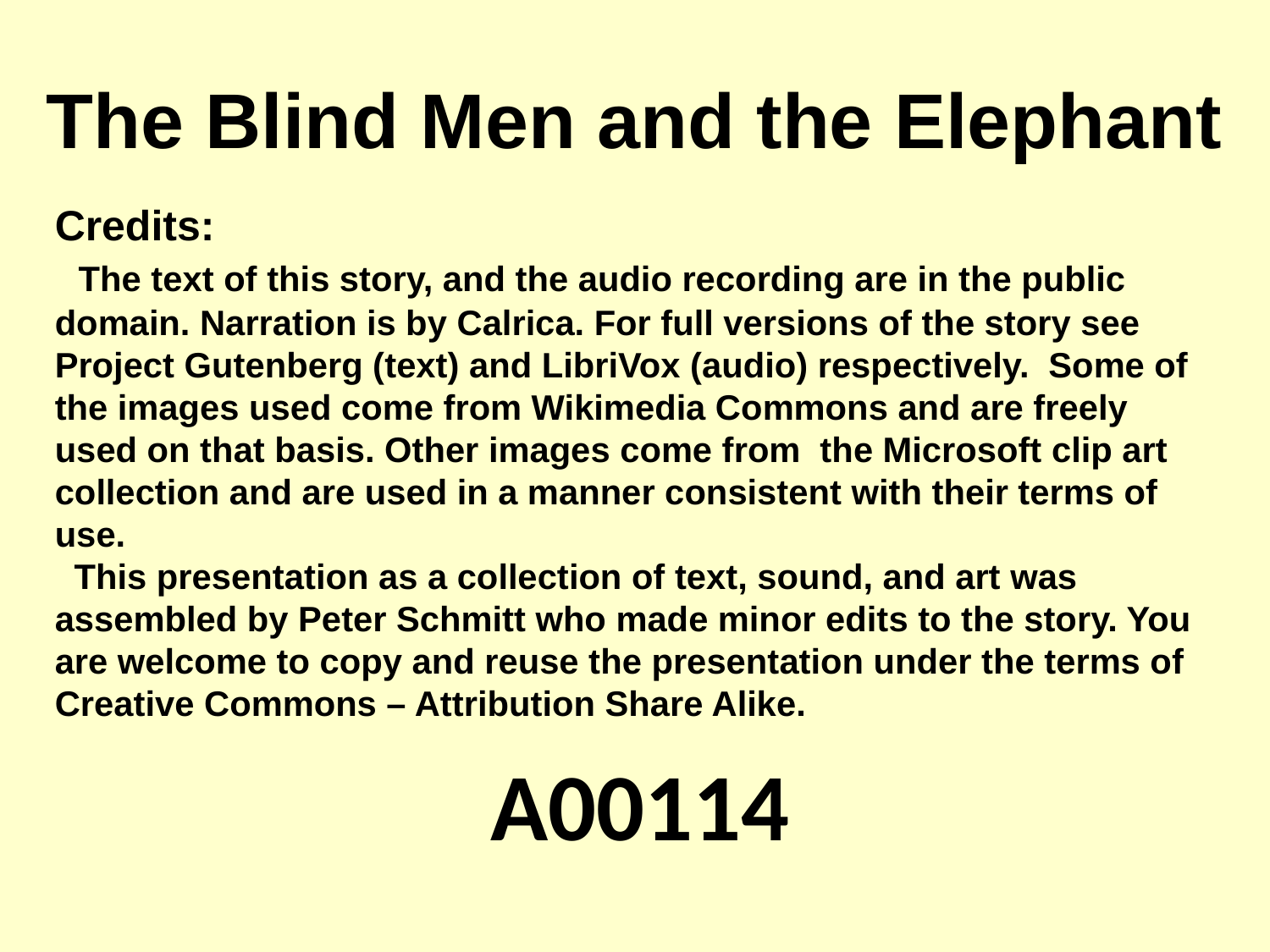

# The Blind Men and the Elephant
Credits:
  The text of this story, and the audio recording are in the public domain. Narration is by Calrica. For full versions of the story see Project Gutenberg (text) and LibriVox (audio) respectively.  Some of the images used come from Wikimedia Commons and are freely used on that basis. Other images come from  the Microsoft clip art collection and are used in a manner consistent with their terms of use.
  This presentation as a collection of text, sound, and art was assembled by Peter Schmitt who made minor edits to the story. You are welcome to copy and reuse the presentation under the terms of Creative Commons – Attribution Share Alike.

A00114